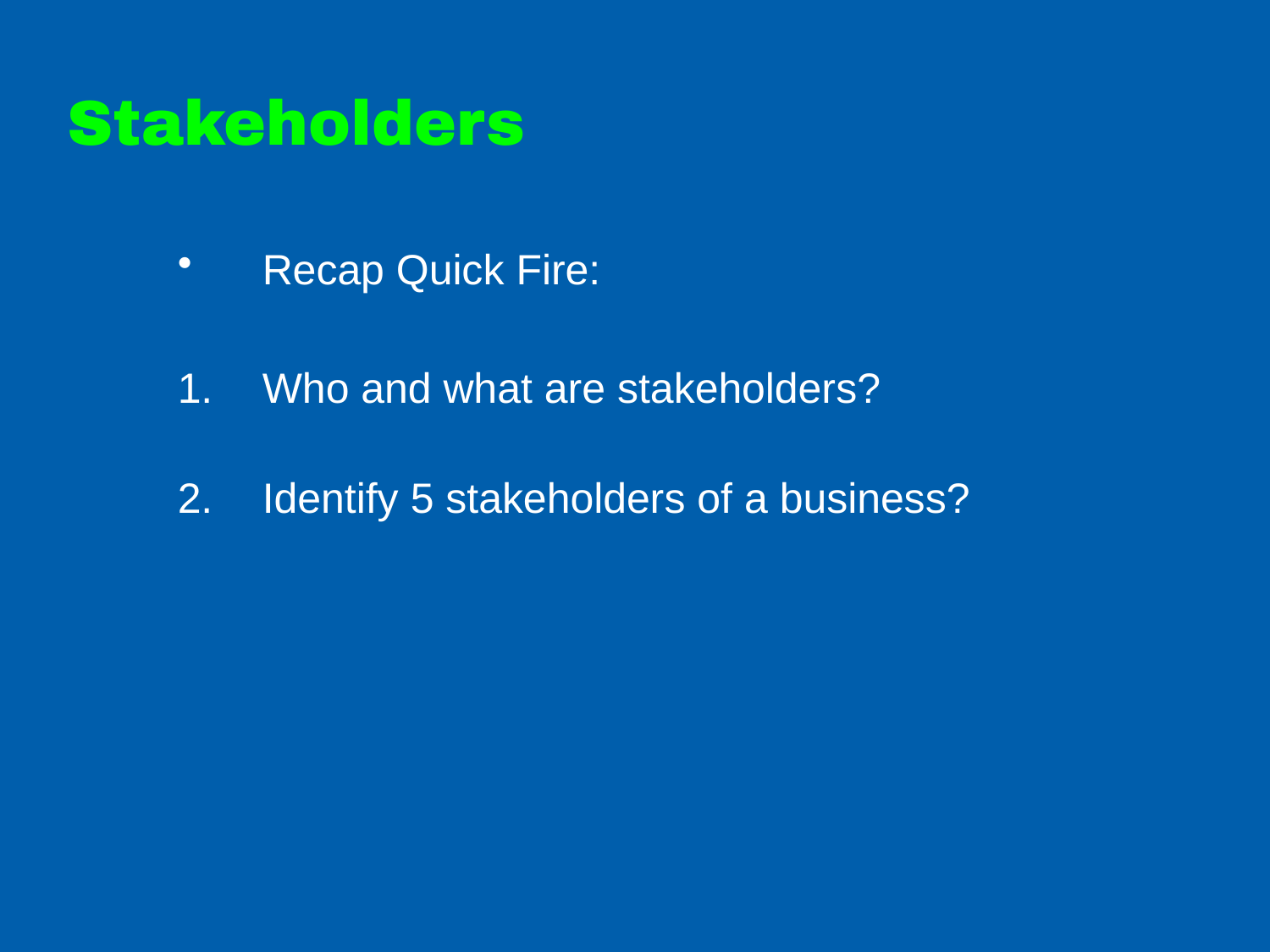

# Stakeholders
Recap Quick Fire:

Who and what are stakeholders?
Identify 5 stakeholders of a business?